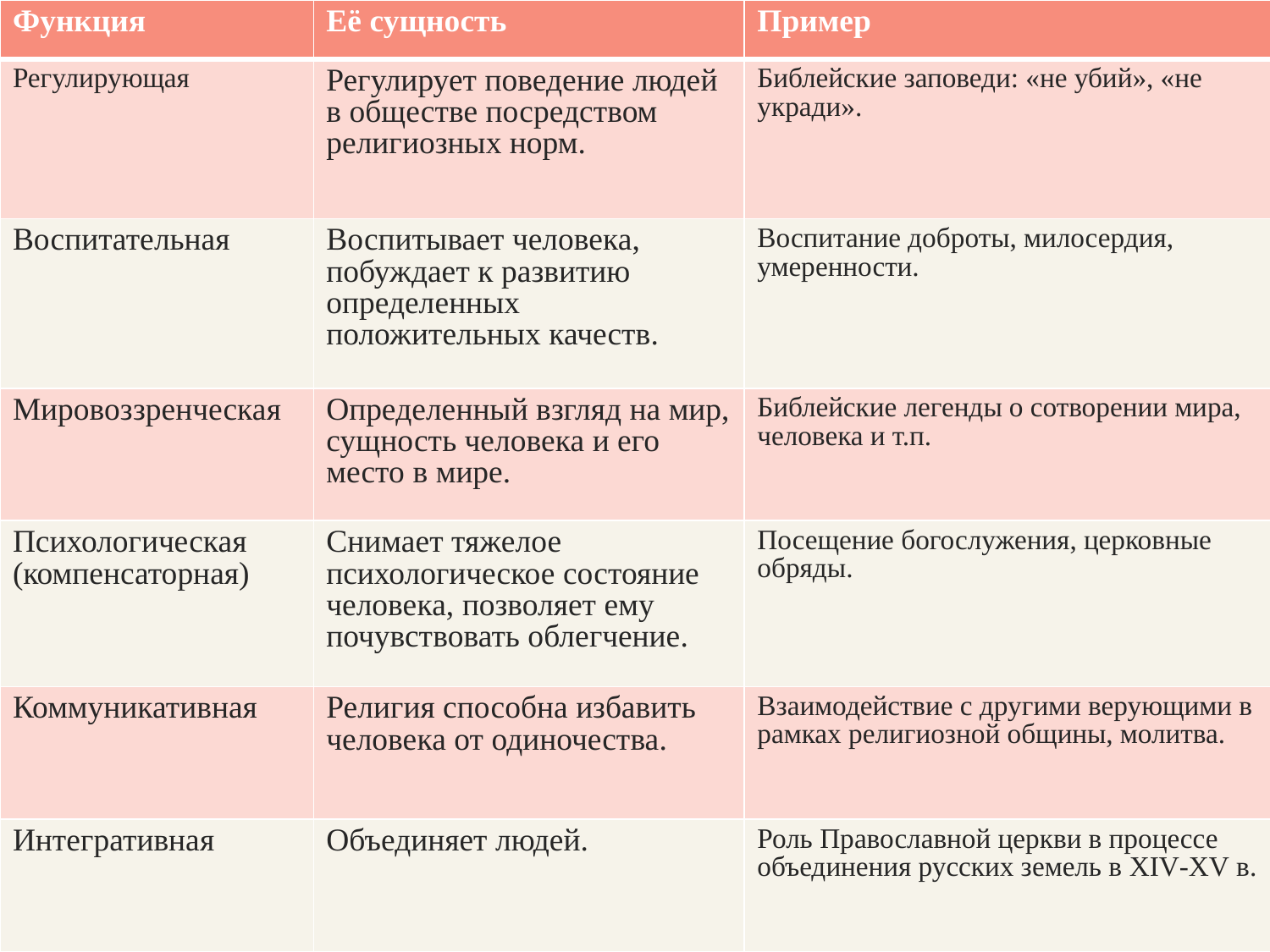

| Функция | Её сущность | Пример |
| --- | --- | --- |
| Регулирующая | Регулирует поведение людей в обществе посредством религиозных норм. | Библейские заповеди: «не убий», «не укради». |
| Воспитательная | Воспитывает человека, побуждает к развитию определенных положительных качеств. | Воспитание доброты, милосердия, умеренности. |
| Мировоззренческая | Определенный взгляд на мир, сущность человека и его место в мире. | Библейские легенды о сотворении мира, человека и т.п. |
| Психологическая (компенсаторная) | Снимает тяжелое психологическое состояние человека, позволяет ему почувствовать облегчение. | Посещение богослужения, церковные обряды. |
| Коммуникативная | Религия способна избавить человека от одиночества. | Взаимодействие с другими верующими в рамках религиозной общины, молитва. |
| Интегративная | Объединяет людей. | Роль Православной церкви в процессе объединения русских земель в XIV-XV в. |
#